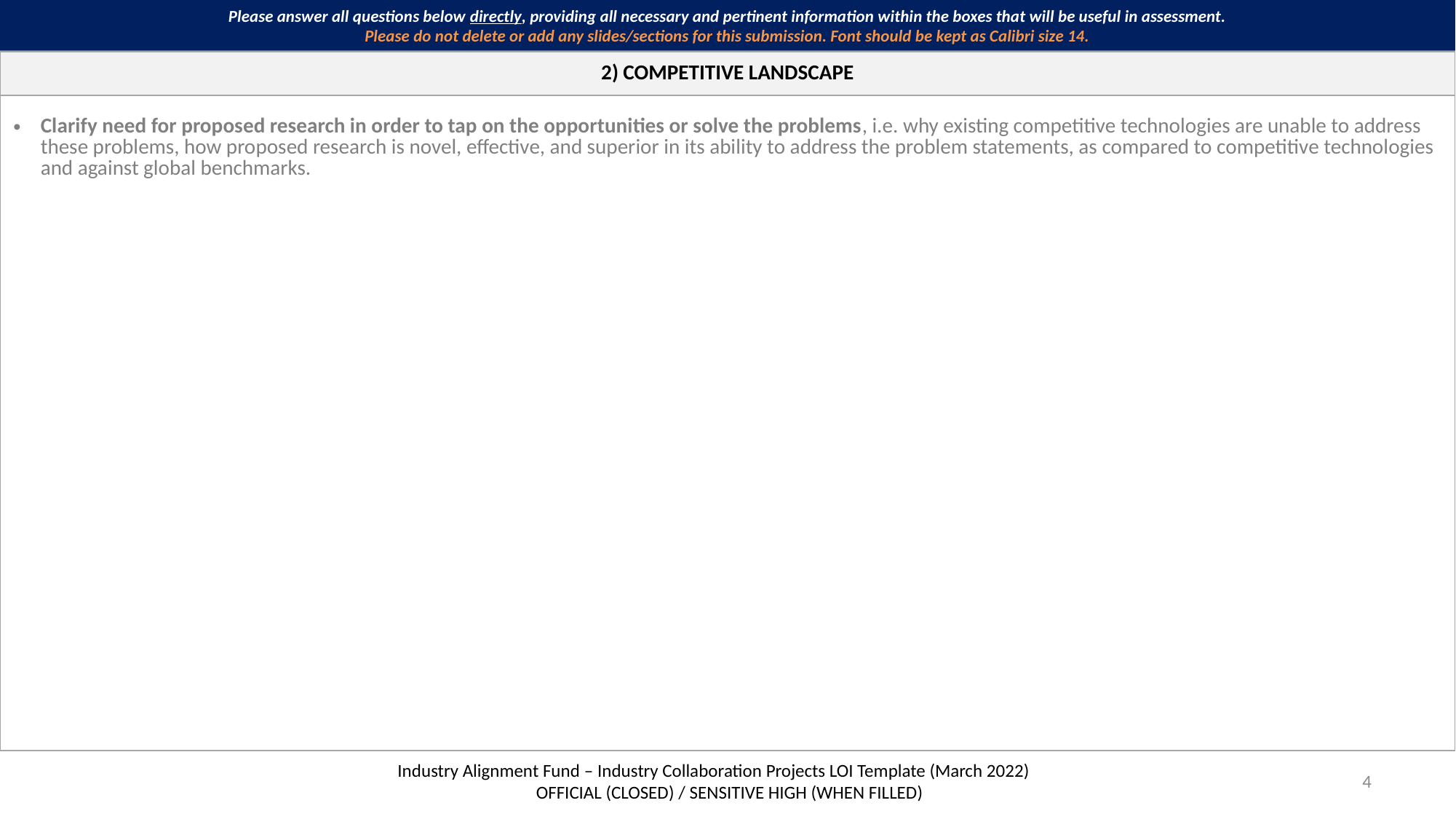

Please answer all questions below directly, providing all necessary and pertinent information within the boxes that will be useful in assessment.
Please do not delete or add any slides/sections for this submission. Font should be kept as Calibri size 14.
| 2) COMPETITIVE LANDSCAPE |
| --- |
| Clarify need for proposed research in order to tap on the opportunities or solve the problems, i.e. why existing competitive technologies are unable to address these problems, how proposed research is novel, effective, and superior in its ability to address the problem statements, as compared to competitive technologies and against global benchmarks. |
4
Industry Alignment Fund – Industry Collaboration Projects LOI Template (March 2022)
 OFFICIAL (CLOSED) / SENSITIVE HIGH (WHEN FILLED)